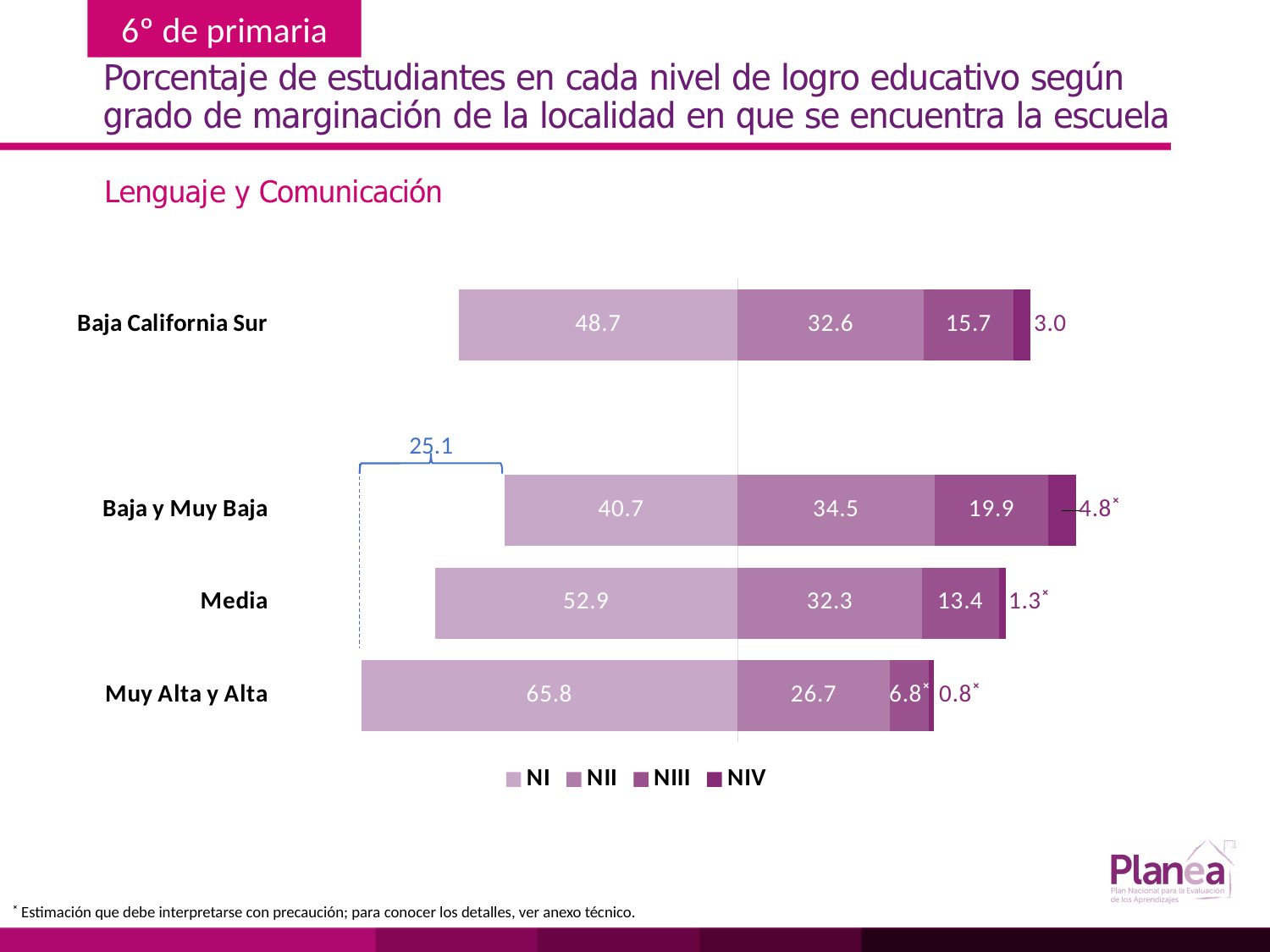

# Porcentaje de estudiantes en cada nivel de logro educativo según grado de marginación de la localidad en que se encuentra la escuela

Lenguaje y Comunicación

### Chart

| Category |  |  |  |  |
|---|---|---|---|---|
| Muy Alta y Alta | -65.8 | 26.7 | 6.8 | 0.8 |
| Media | -52.9 | 32.3 | 13.4 | 1.3 |
| Baja y Muy Baja | -40.7 | 34.5 | 19.9 | 4.8 |
|  | None | None | None | None |
| Baja California Sur | -48.7 | 32.6 | 15.7 | 3.0 |
25.1
˟ Estimación que debe interpretarse con precaución; para conocer los detalles, ver anexo técnico.